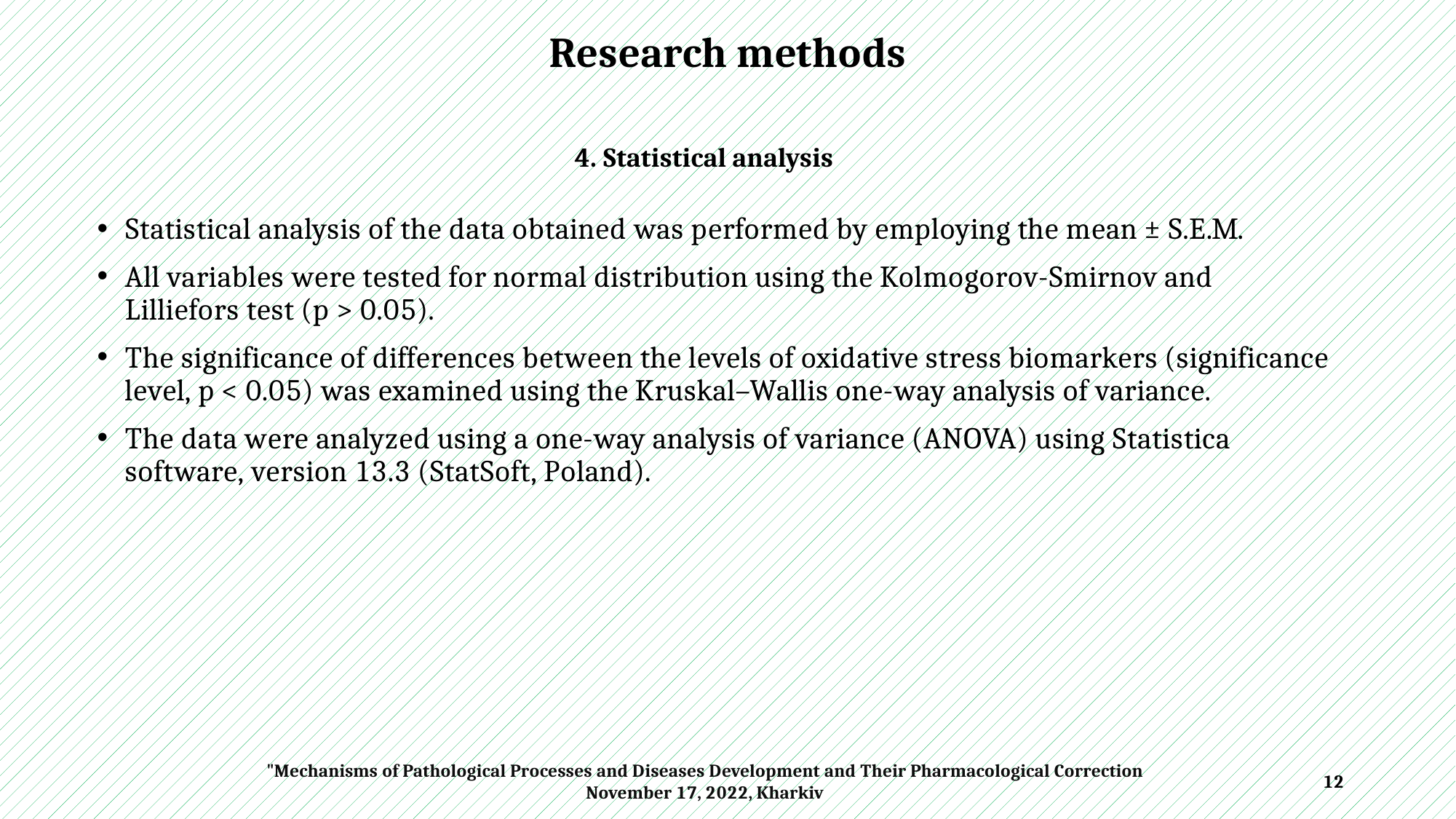

# Research methods
4. Statistical analysis
Statistical analysis of the data obtained was performed by employing the mean ± S.E.M.
All variables were tested for normal distribution using the Kolmogorov-Smirnov and Lilliefors test (p > 0.05).
The significance of differences between the levels of oxidative stress biomarkers (significance level, p < 0.05) was examined using the Kruskal–Wallis one-way analysis of variance.
The data were analyzed using a one-way analysis of variance (ANOVA) using Statistica software, version 13.3 (StatSoft, Poland).
"Mechanisms of Pathological Processes and Diseases Development and Their Pharmacological Correction
November 17, 2022, Kharkiv
12